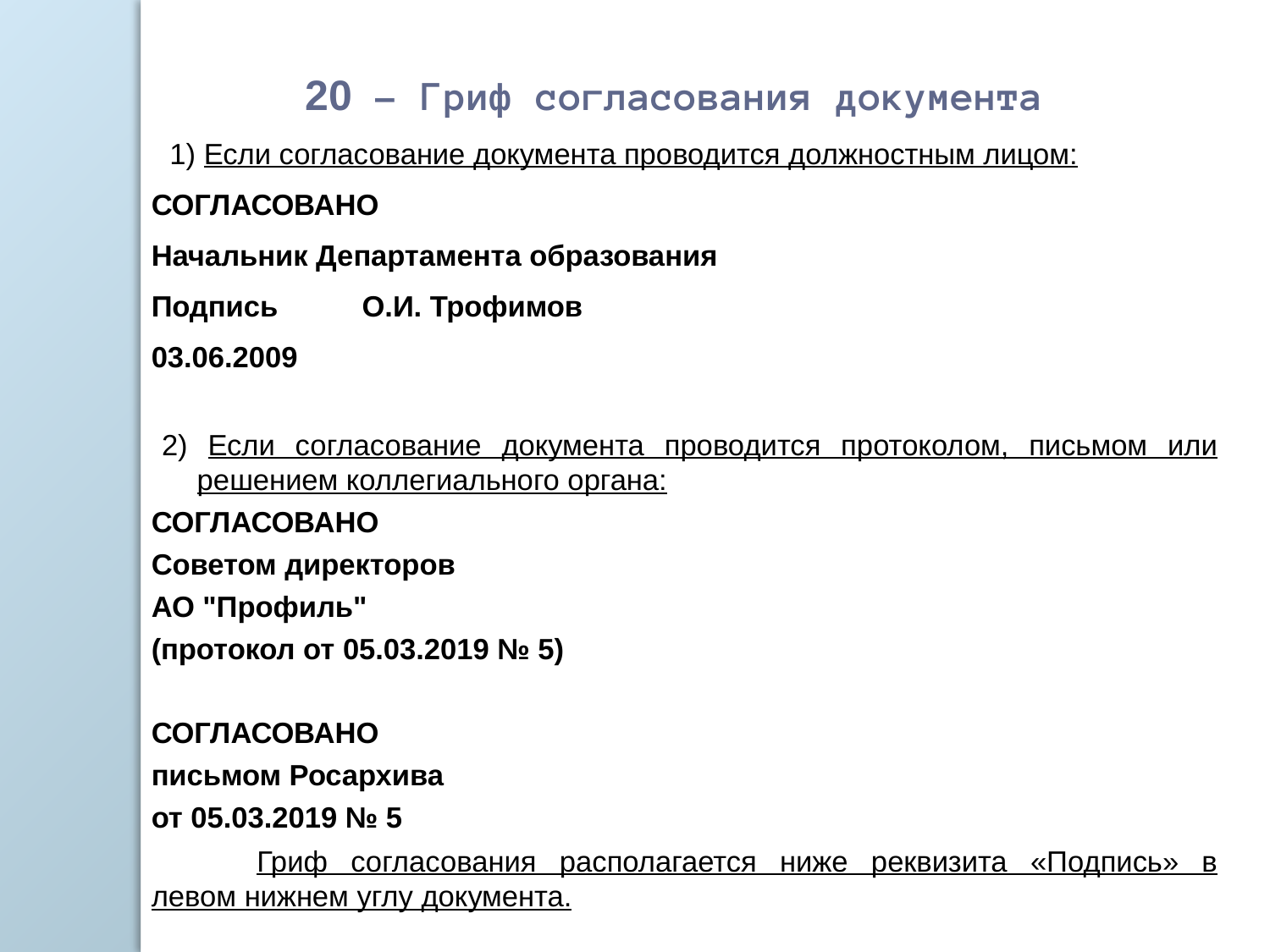

20 – Гриф согласования документа
 1) Если согласование документа проводится должностным лицом:
СОГЛАСОВАНО
Начальник Департамента образования
Подпись	О.И. Трофимов
03.06.2009

2) Если согласование документа проводится протоколом, письмом или решением коллегиального органа:
СОГЛАСОВАНО
Советом директоров
АО "Профиль"
(протокол от 05.03.2019 № 5)

СОГЛАСОВАНО
письмом Росархива
от 05.03.2019 № 5
	Гриф согласования располагается ниже реквизита «Подпись» в левом нижнем углу документа.